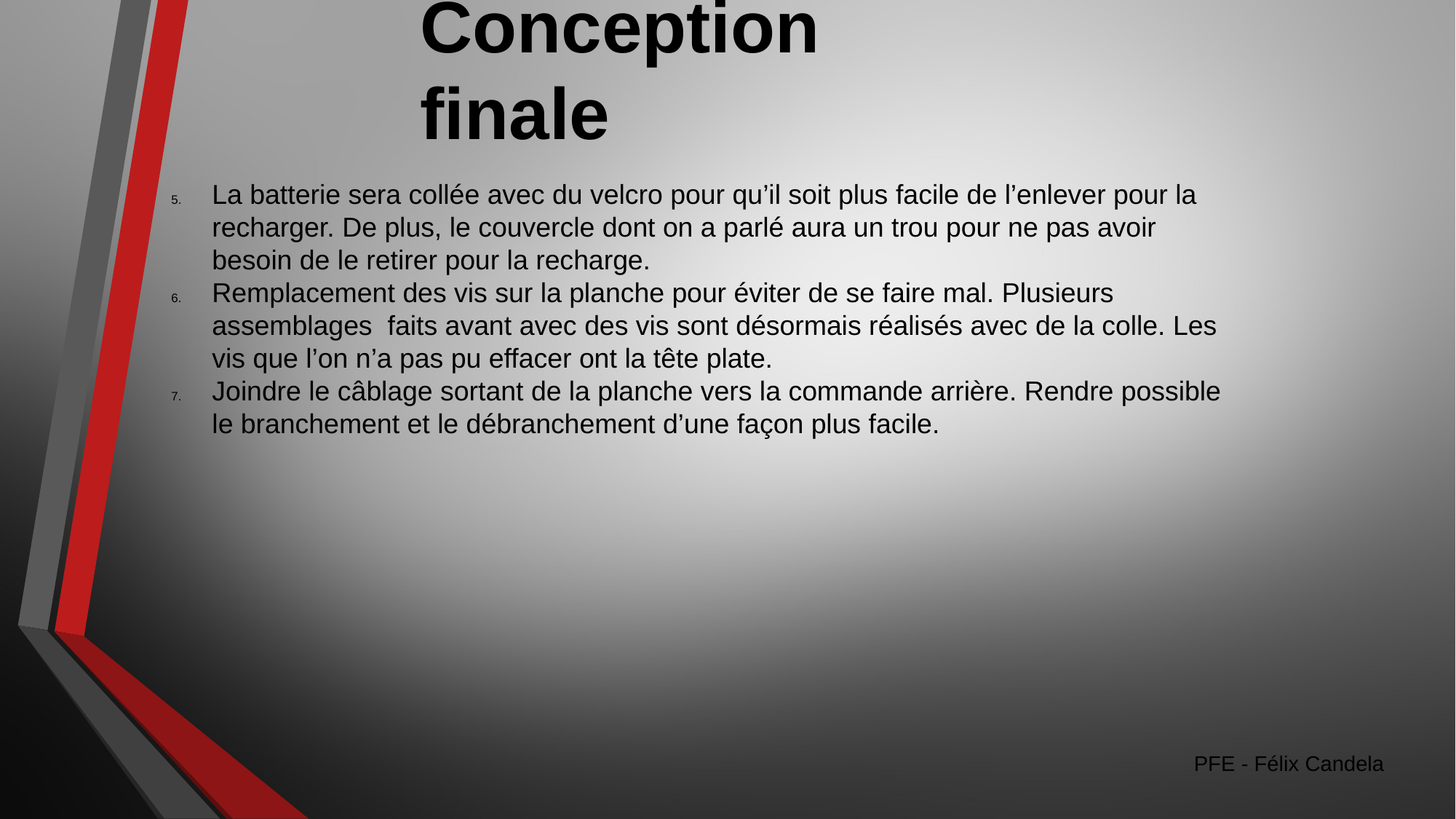

Conception finale
La batterie sera collée avec du velcro pour qu’il soit plus facile de l’enlever pour la recharger. De plus, le couvercle dont on a parlé aura un trou pour ne pas avoir besoin de le retirer pour la recharge.
Remplacement des vis sur la planche pour éviter de se faire mal. Plusieurs assemblages  faits avant avec des vis sont désormais réalisés avec de la colle. Les vis que l’on n’a pas pu effacer ont la tête plate.
Joindre le câblage sortant de la planche vers la commande arrière. Rendre possible le branchement et le débranchement d’une façon plus facile.
PFE - Félix Candela